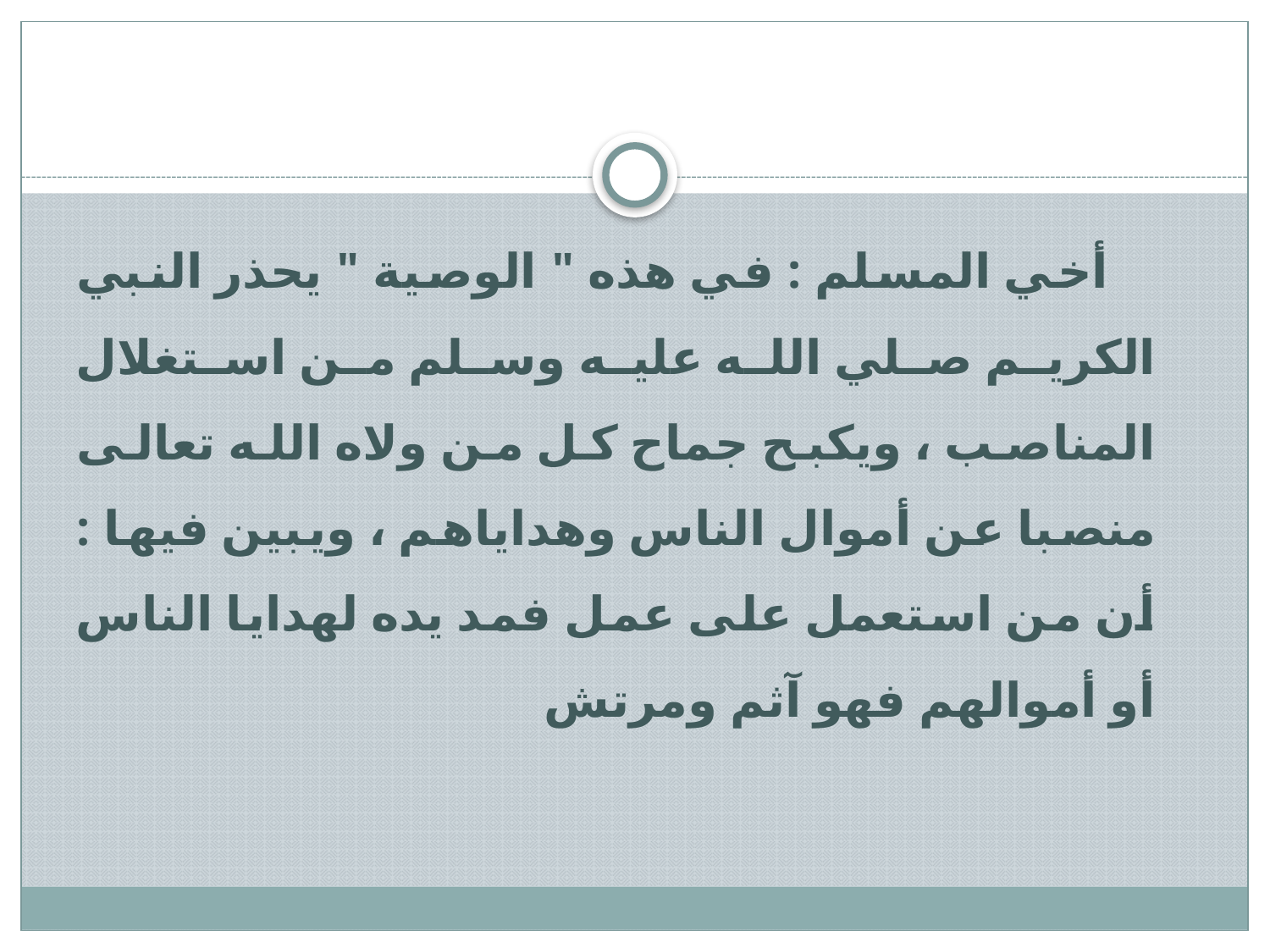

أخي المسلم : في هذه " الوصية " يحذر النبي الكريم صلي الله عليه وسلم من استغلال المناصب ، ويكبح جماح كل من ولاه الله تعالى منصبا عن أموال الناس وهداياهم ، ويبين فيها : أن من استعمل على عمل فمد يده لهدايا الناس أو أموالهم فهو آثم ومرتش